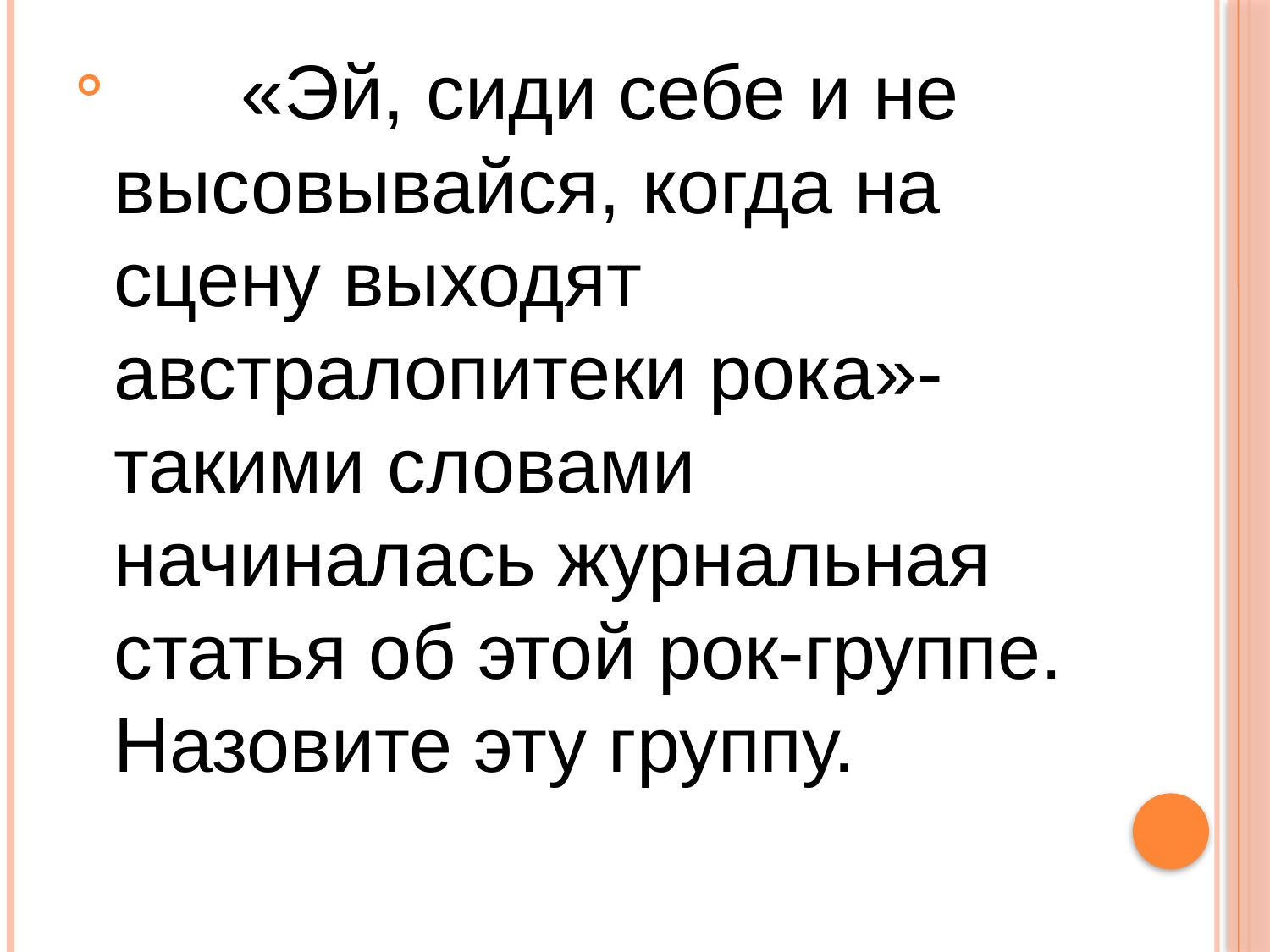

«Эй, сиди себе и не высовывайся, когда на сцену выходят австралопитеки рока»- такими словами начиналась журнальная статья об этой рок-группе. Назовите эту группу.
#